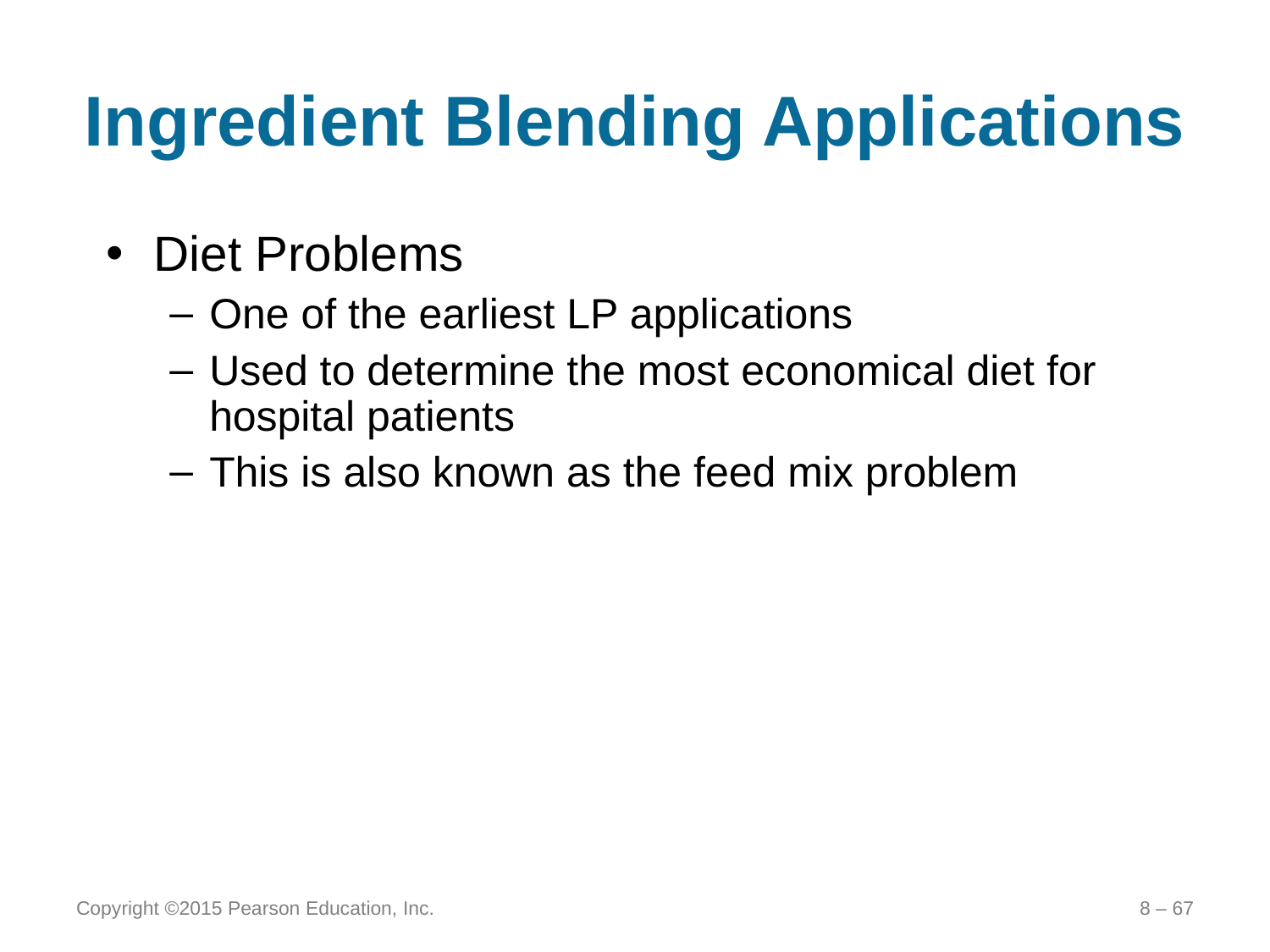

# Ingredient Blending Applications
Diet Problems
One of the earliest LP applications
Used to determine the most economical diet for hospital patients
This is also known as the feed mix problem
Copyright ©2015 Pearson Education, Inc.
8 – 67